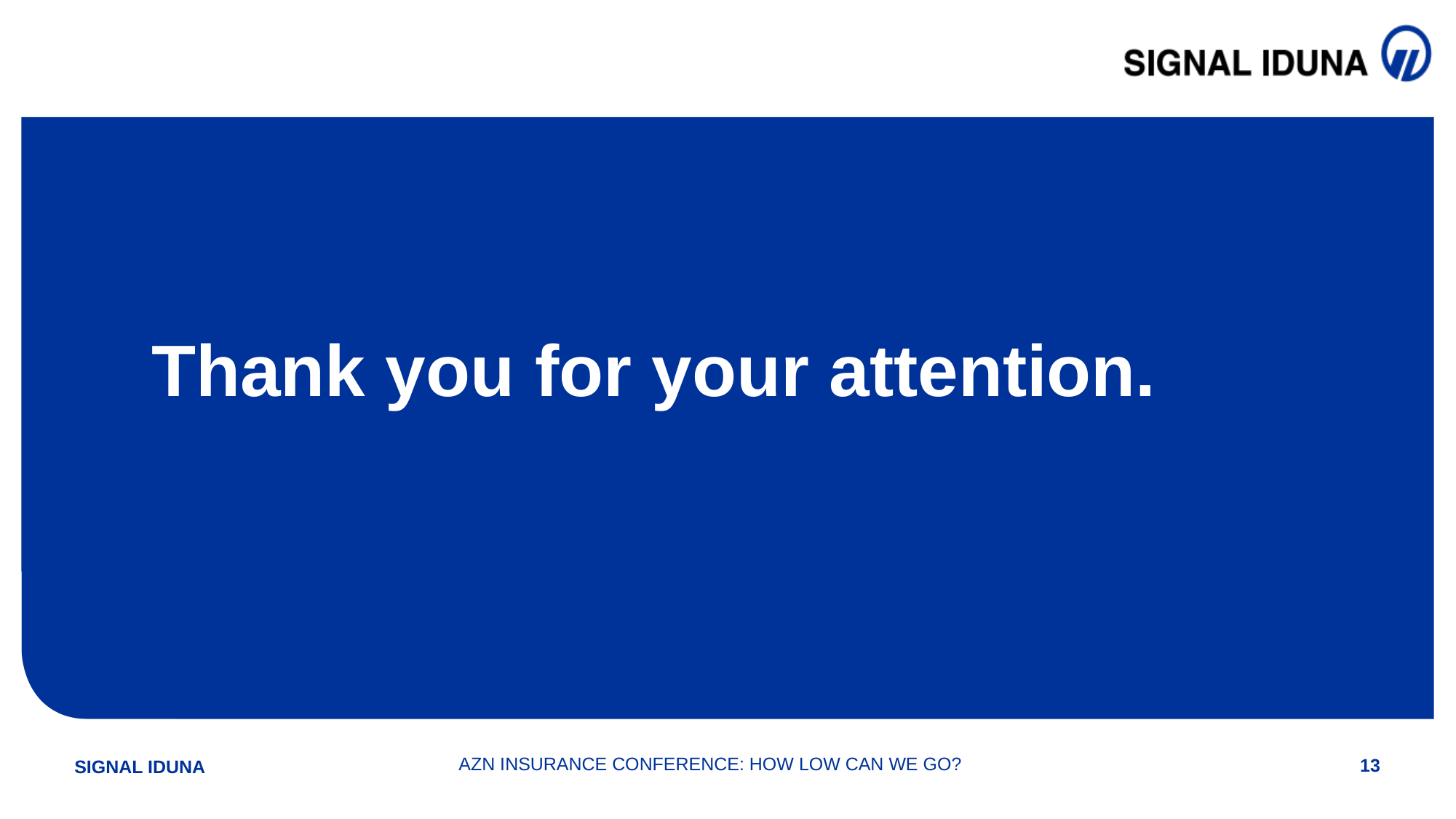

# Thank you for your attention.
AZN INSURANCE CONFERENCE: HOW LOW CAN WE GO?